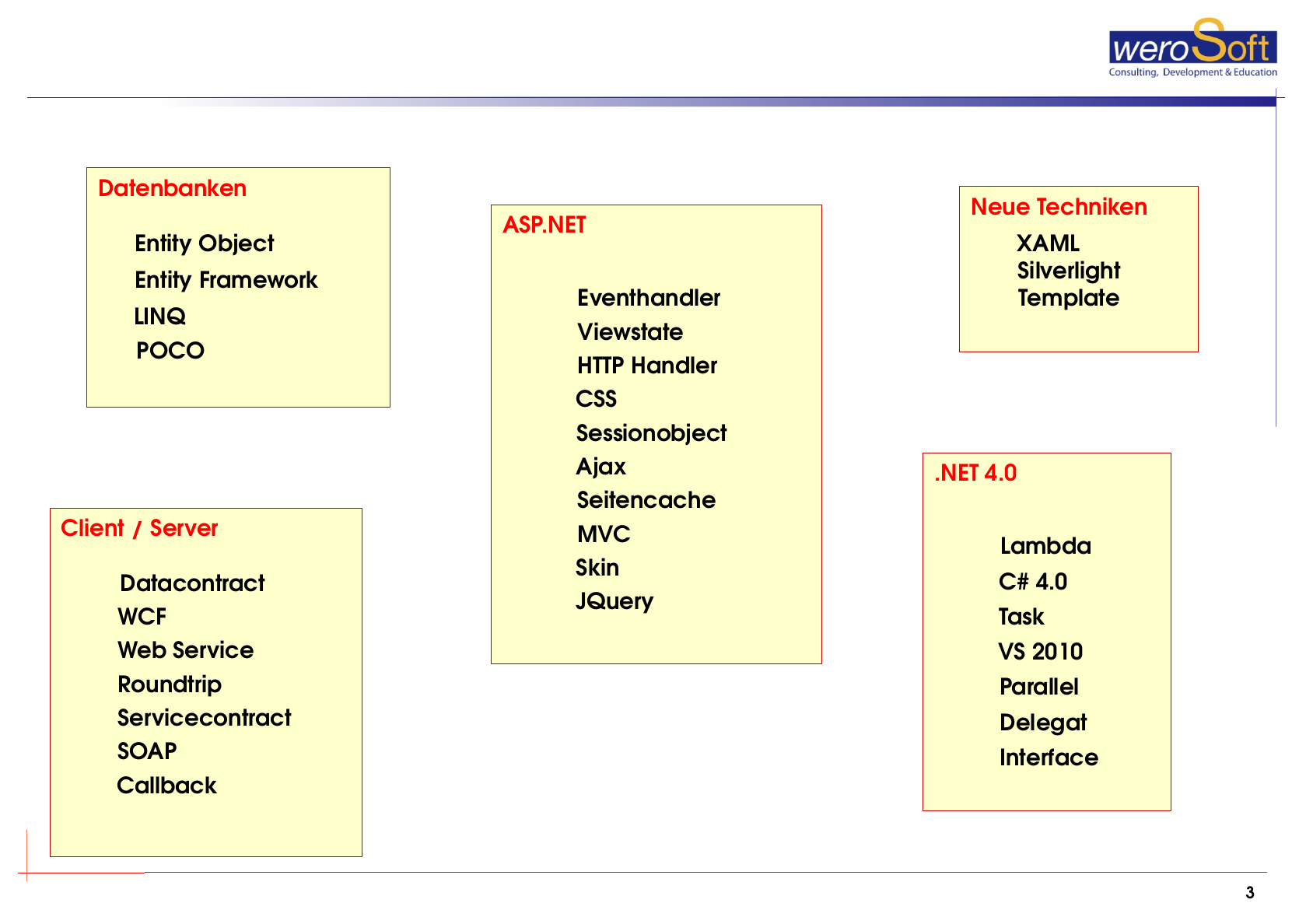

Datenbanken
Neue Techniken
ASP.NET
Entity Object
XAML
Silverlight
Entity Framework
Eventhandler
Template
LINQ
Viewstate
POCO
HTTP Handler
CSS
Sessionobject
Ajax
.NET 4.0
Seitencache
Client / Server
MVC
Lambda
Skin
C# 4.0
Datacontract
JQuery
WCF
Task
Web Service
VS 2010
Roundtrip
Parallel
Servicecontract
Delegat
SOAP
Interface
Callback
3